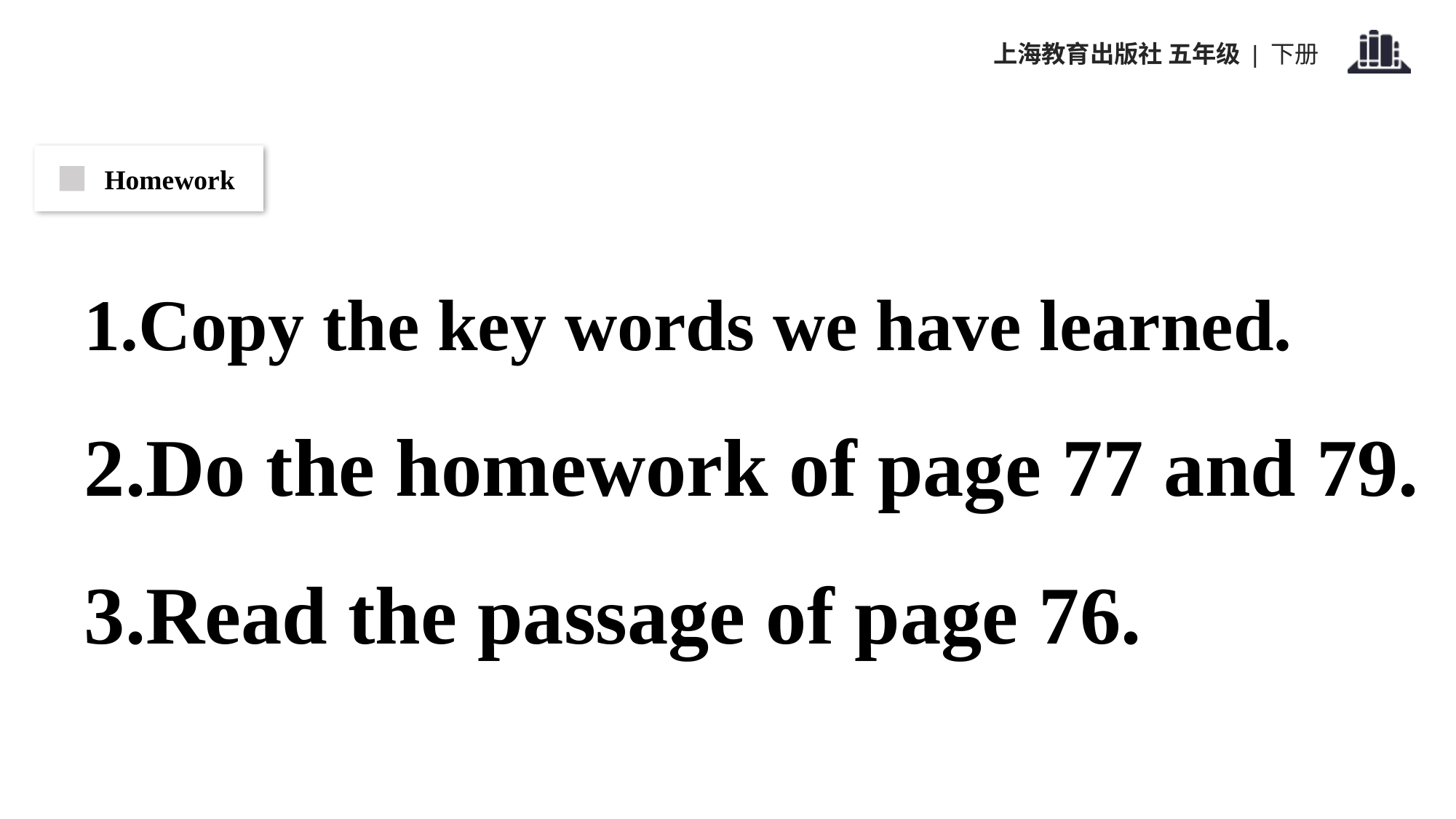

Homework

1.Copy the key words we have learned.
2.Do the homework of page 77 and 79.
3.Read the passage of page 76.